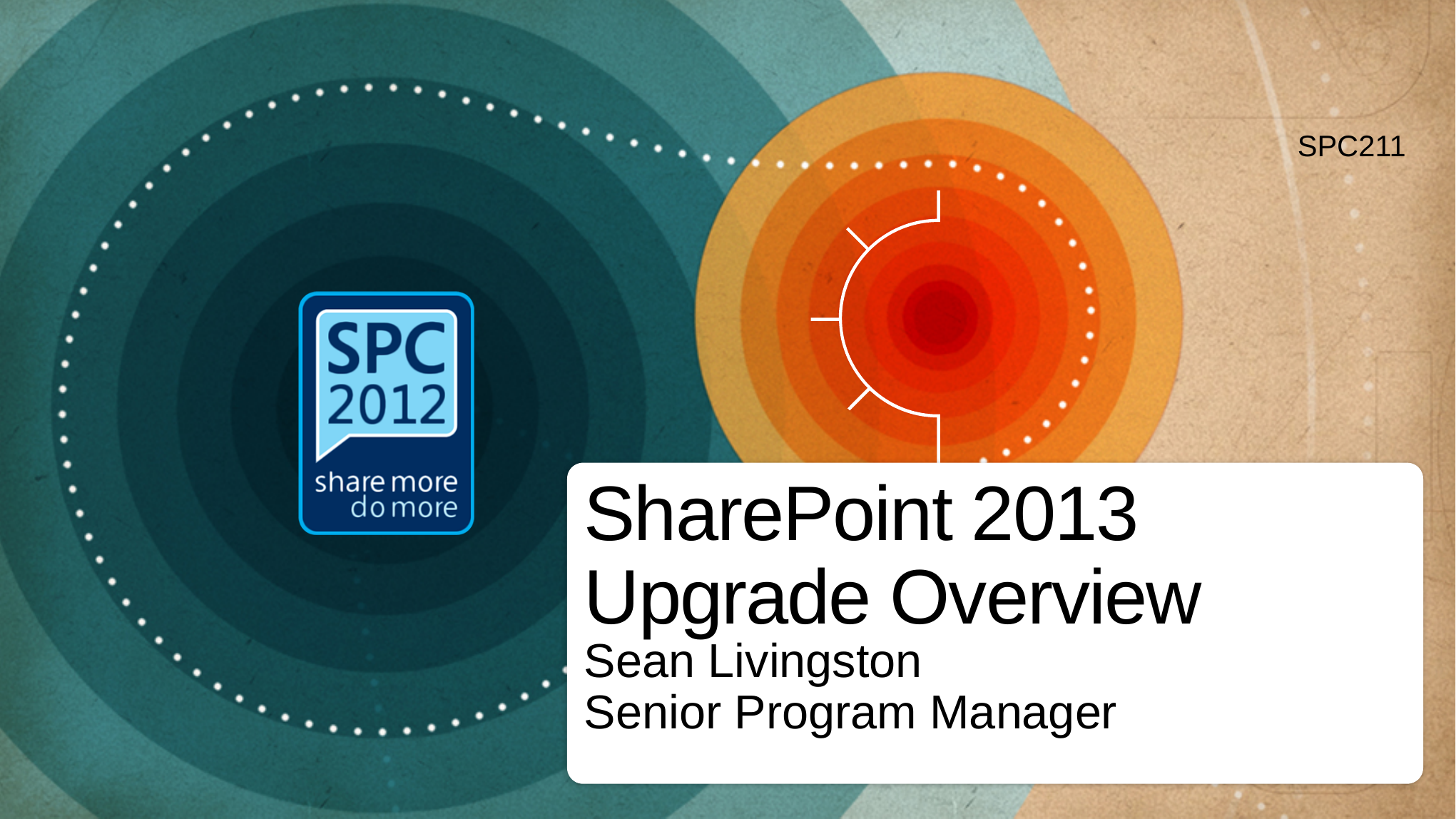

SPC211
# SharePoint 2013 Upgrade Overview
Sean Livingston
Senior Program Manager